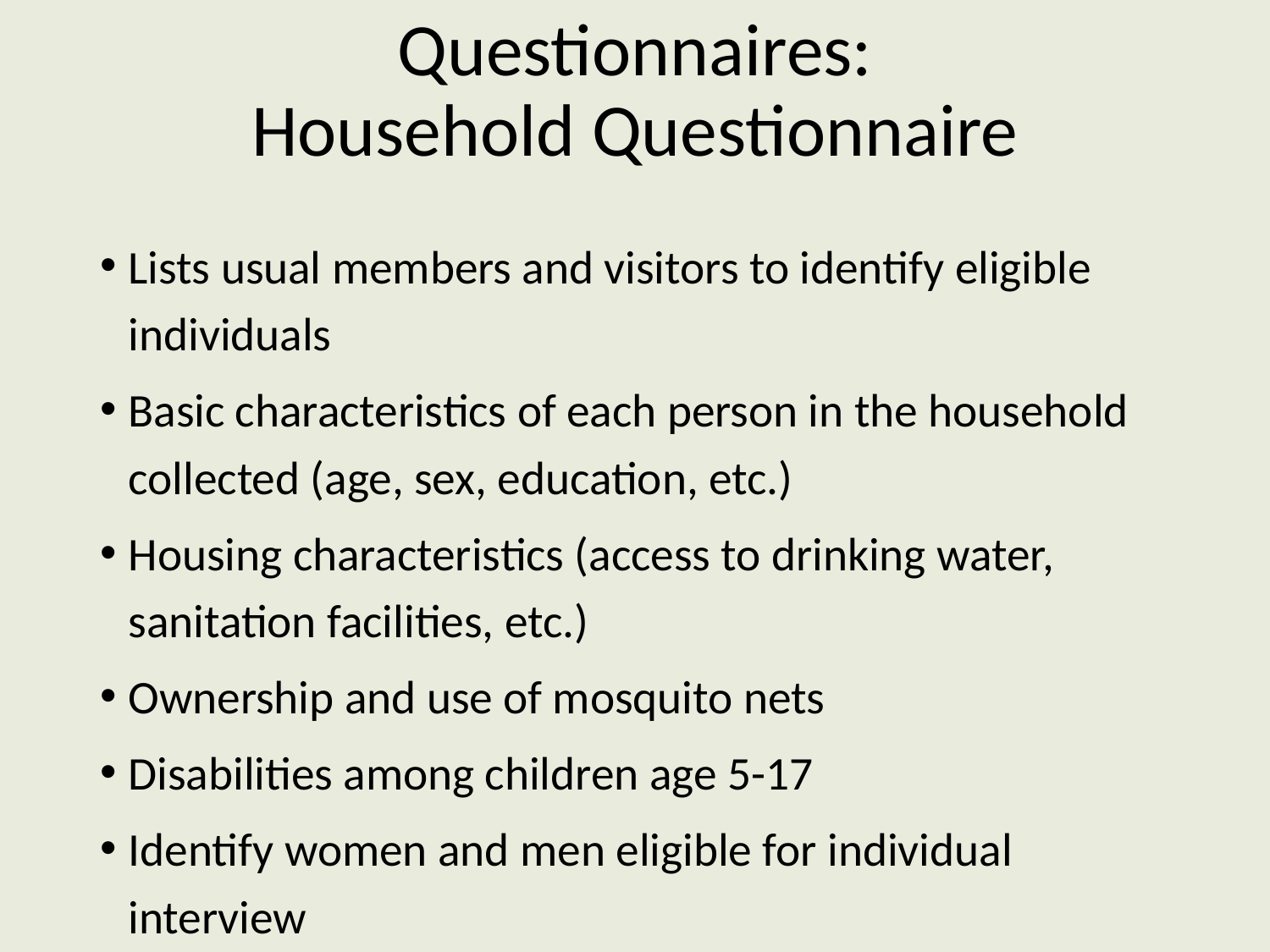

# Questionnaires: Household Questionnaire
Lists usual members and visitors to identify eligible individuals
Basic characteristics of each person in the household collected (age, sex, education, etc.)
Housing characteristics (access to drinking water, sanitation facilities, etc.)
Ownership and use of mosquito nets
Disabilities among children age 5-17
Identify women and men eligible for individual interview